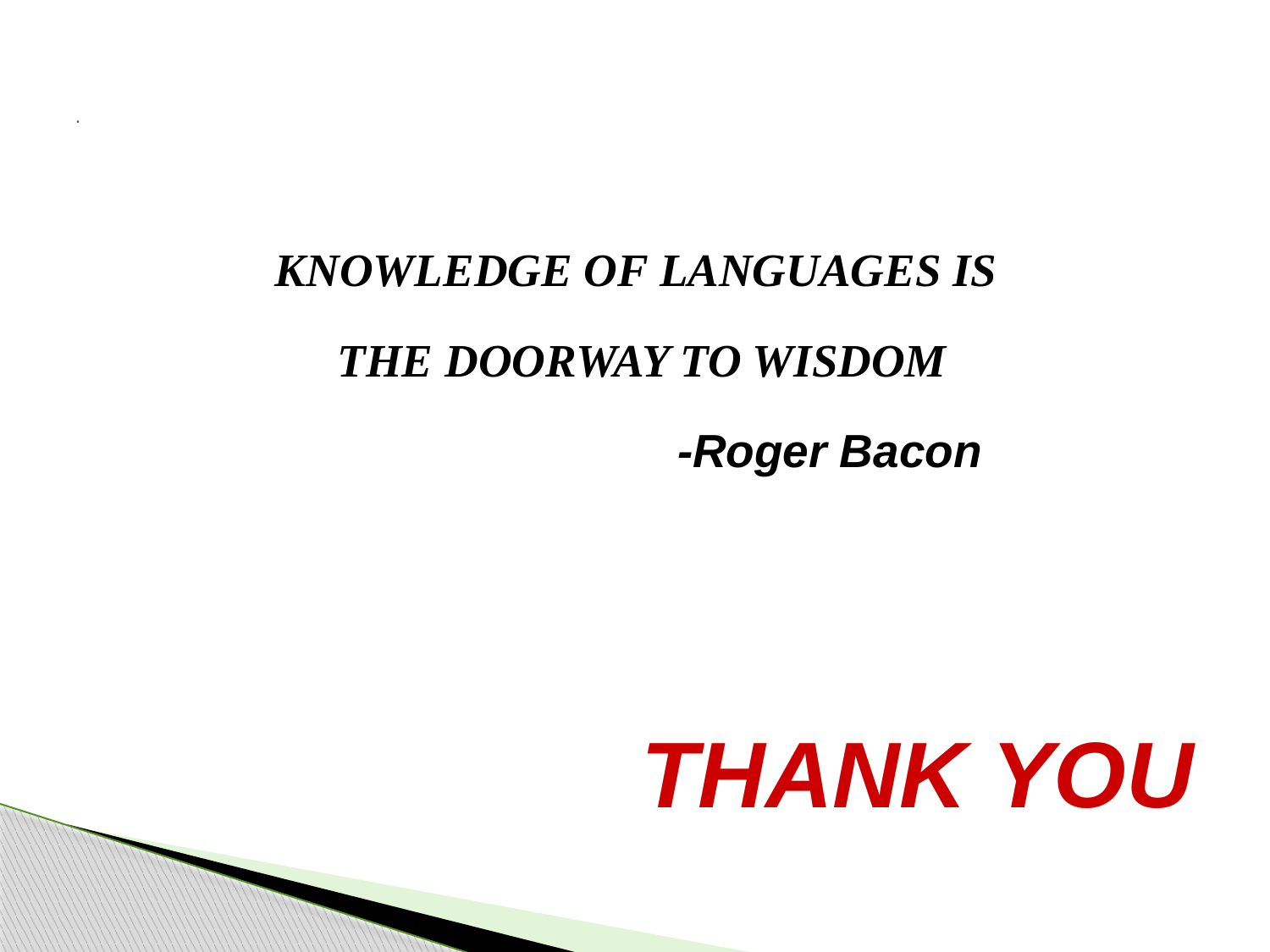

# .
KNOWLEDGE OF LANGUAGES IS
THE DOORWAY TO WISDOM
                             -Roger Bacon

THANK YOU